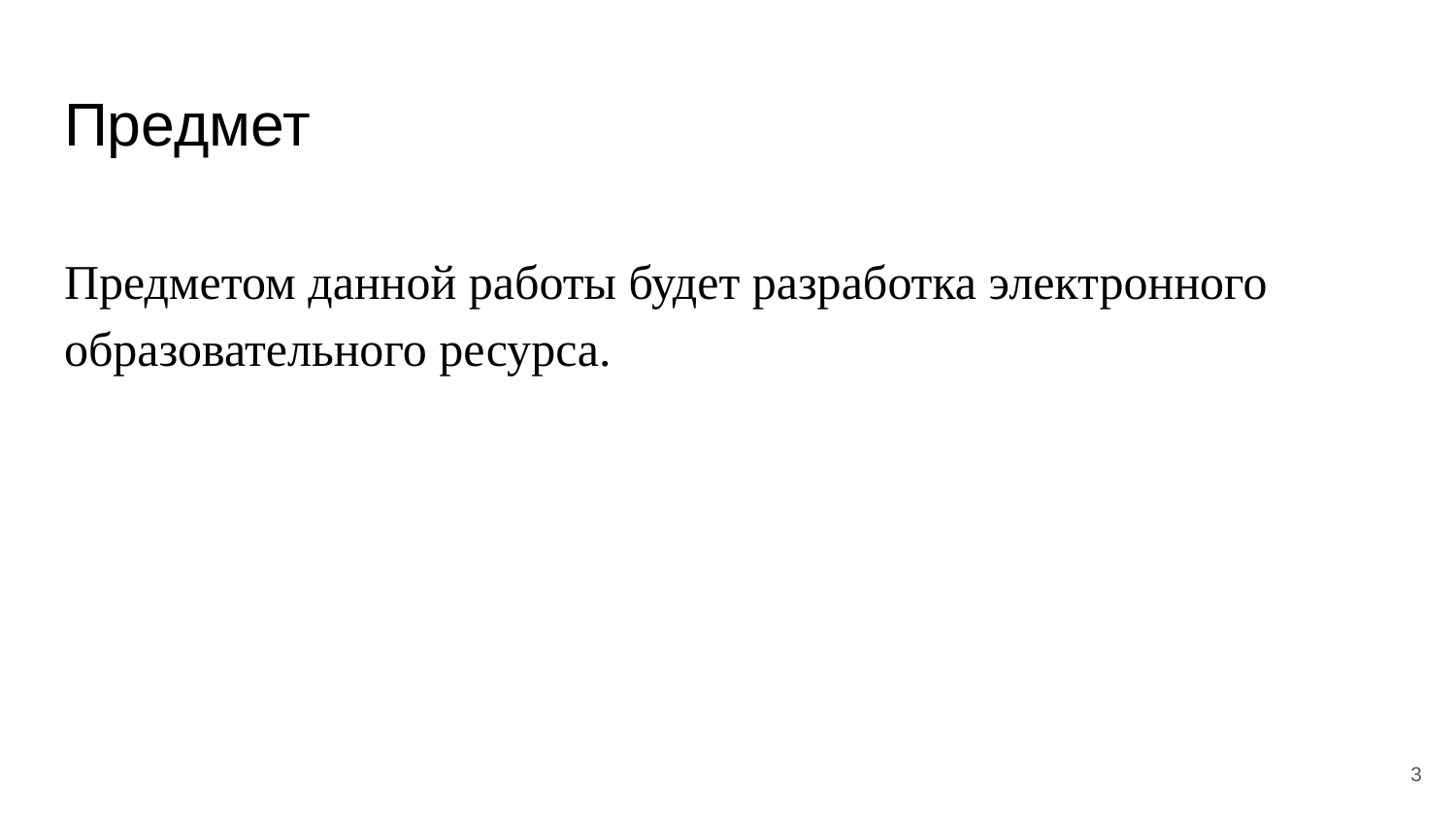

# Предмет
Предметом данной работы будет разработка электронного образовательного ресурса.
3